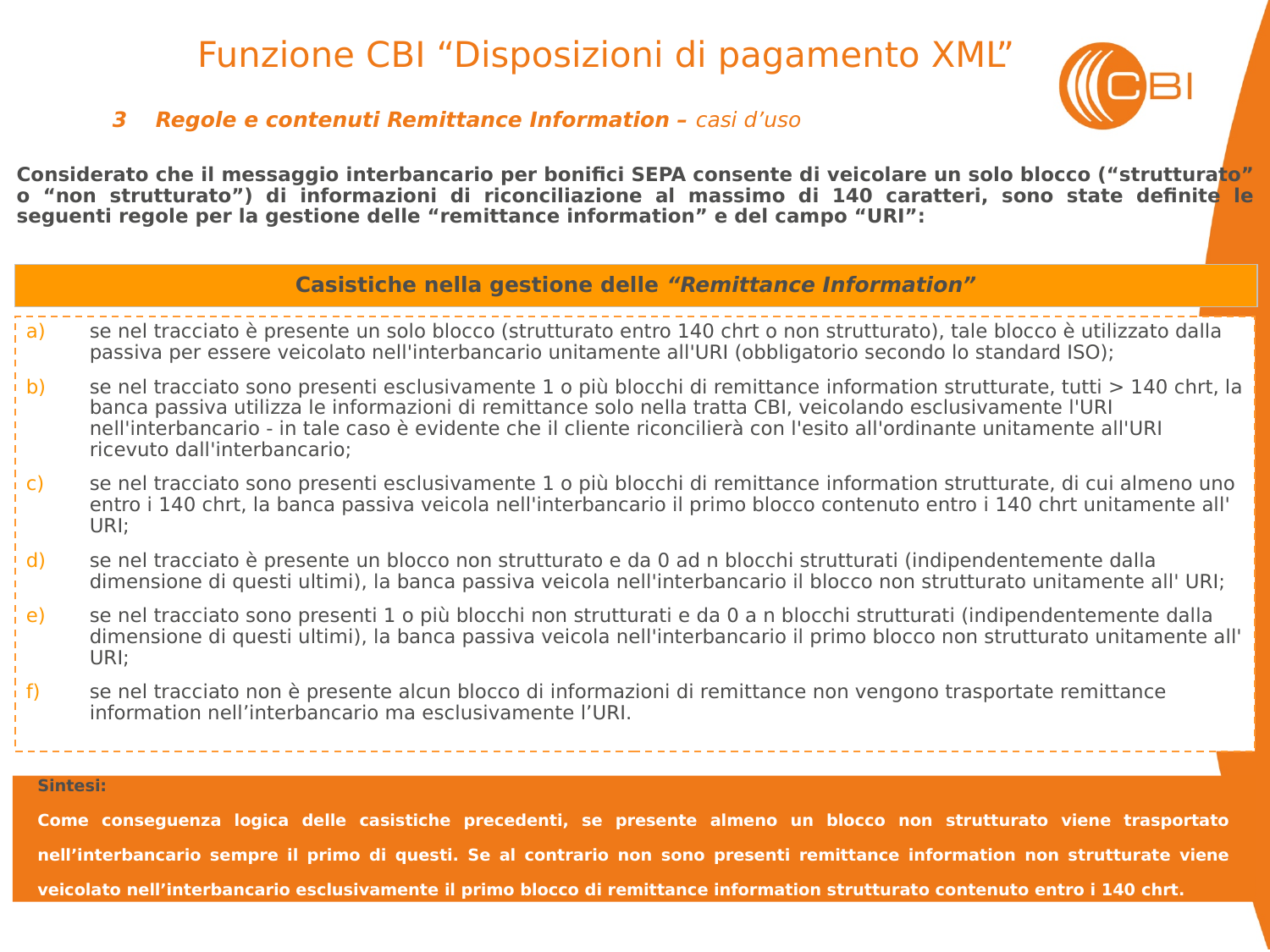

Funzione CBI “Disposizioni di pagamento XML”
3	Regole e contenuti Remittance Information – casi d’uso
Considerato che il messaggio interbancario per bonifici SEPA consente di veicolare un solo blocco (“strutturato” o “non strutturato”) di informazioni di riconciliazione al massimo di 140 caratteri, sono state definite le seguenti regole per la gestione delle “remittance information” e del campo “URI”:
Casistiche nella gestione delle “Remittance Information”
se nel tracciato è presente un solo blocco (strutturato entro 140 chrt o non strutturato), tale blocco è utilizzato dalla passiva per essere veicolato nell'interbancario unitamente all'URI (obbligatorio secondo lo standard ISO);
se nel tracciato sono presenti esclusivamente 1 o più blocchi di remittance information strutturate, tutti > 140 chrt, la banca passiva utilizza le informazioni di remittance solo nella tratta CBI, veicolando esclusivamente l'URI nell'interbancario - in tale caso è evidente che il cliente riconcilierà con l'esito all'ordinante unitamente all'URI ricevuto dall'interbancario;
se nel tracciato sono presenti esclusivamente 1 o più blocchi di remittance information strutturate, di cui almeno uno entro i 140 chrt, la banca passiva veicola nell'interbancario il primo blocco contenuto entro i 140 chrt unitamente all' URI;
se nel tracciato è presente un blocco non strutturato e da 0 ad n blocchi strutturati (indipendentemente dalla dimensione di questi ultimi), la banca passiva veicola nell'interbancario il blocco non strutturato unitamente all' URI;
se nel tracciato sono presenti 1 o più blocchi non strutturati e da 0 a n blocchi strutturati (indipendentemente dalla dimensione di questi ultimi), la banca passiva veicola nell'interbancario il primo blocco non strutturato unitamente all' URI;
se nel tracciato non è presente alcun blocco di informazioni di remittance non vengono trasportate remittance information nell’interbancario ma esclusivamente l’URI.

Sintesi:
Come conseguenza logica delle casistiche precedenti, se presente almeno un blocco non strutturato viene trasportato nell’interbancario sempre il primo di questi. Se al contrario non sono presenti remittance information non strutturate viene veicolato nell’interbancario esclusivamente il primo blocco di remittance information strutturato contenuto entro i 140 chrt.